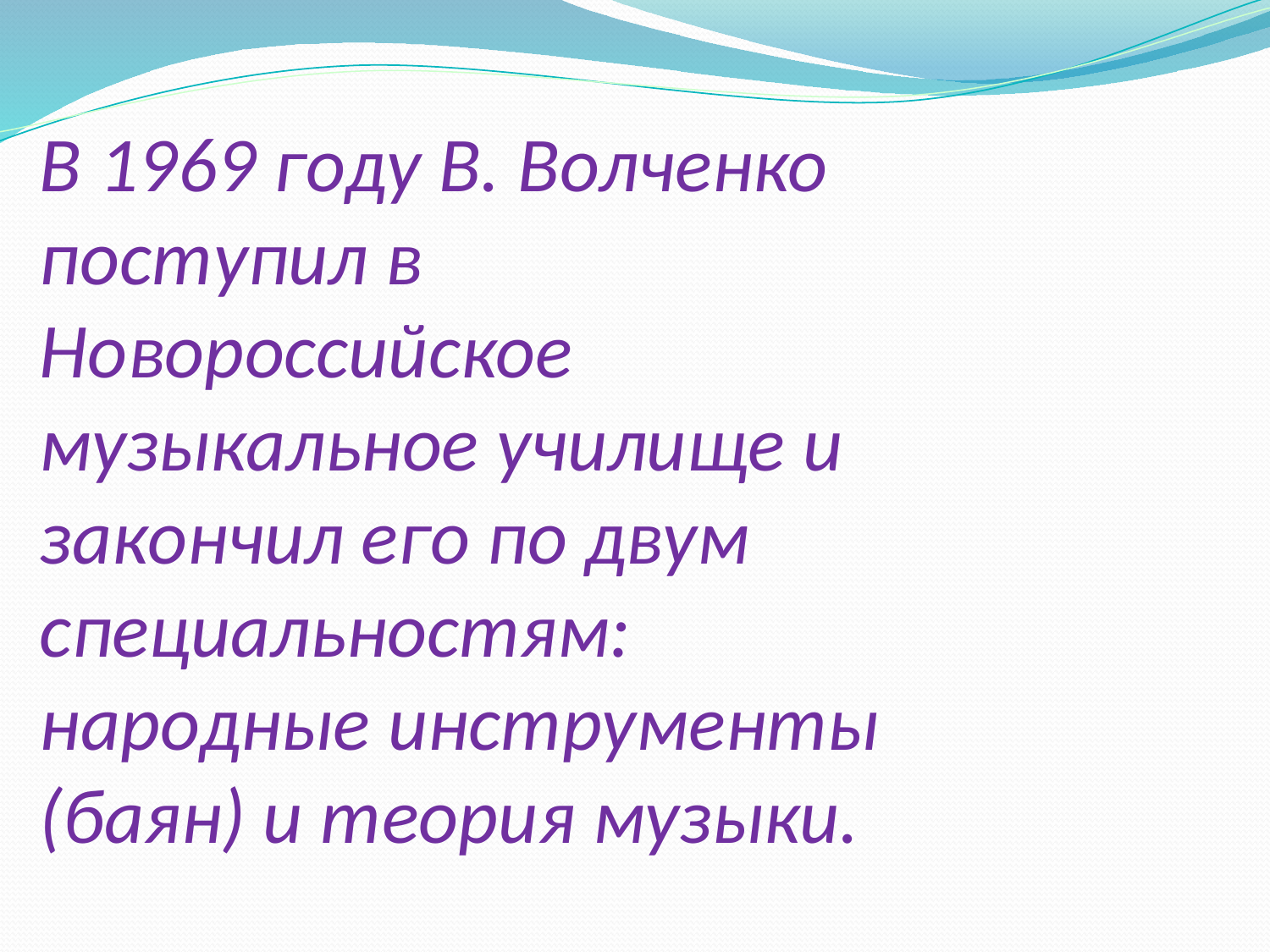

# В 1969 году В. Волченко поступил в Новороссийское музыкальное училище и закончил его по двум специальностям: народные инструменты (баян) и теория музыки.